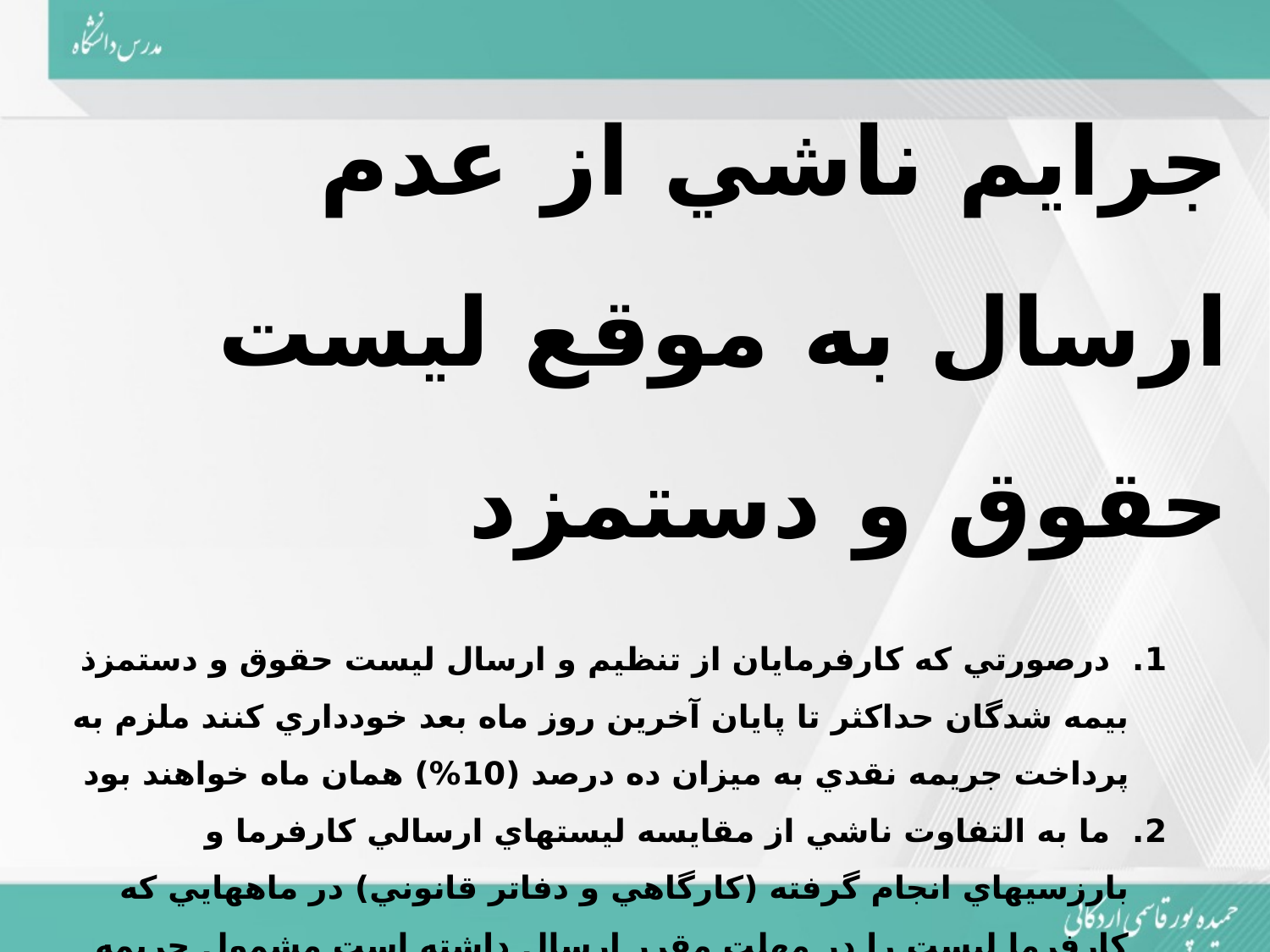

جرايم ناشي از عدم ارسال به موقع ليست حقوق و دستمزد

1.  درصورتي که کارفرمايان از تنظيم و ارسال ليست حقوق و دستمزذ بيمه شدگان حداکثر تا پايان آخرين روز ماه بعد خودداري کنند ملزم به پرداخت جريمه نقدي به ميزان ده درصد (10%) همان ماه خواهند بود
2.  ما به التفاوت ناشي از مقايسه ليستهاي ارسالي کارفرما و بارزسيهاي انجام گرفته (کارگاهي و دفاتر قانوني) در ماههايي که کارفرما ليست را در مهلت مقرر ارسال داشته است مشمول جريمه عدم ارسال ليست نمي گردد. بديهي است چنانچه کارفرما ليست برخي از ماهها را خارج از مهلت مقرر قانوني و با تاخير ارسال نموده باشد منحصراً جريمه تاخير ليستهاي ارسال شده محاسبه و اخذ مي گردد.
3.  درمورد آن دسته از کارفرمايان که بطور کلي از ارسال ليست کارکنان خود به سازمان امتناع و يا برخي از ماهها ليست ارسال نمي نمايند، مشمول جريمه عدم ارسال ليست به ميزان حق بيمه همان ماه طبق بازرسيهاي انجام شده مي باشند.